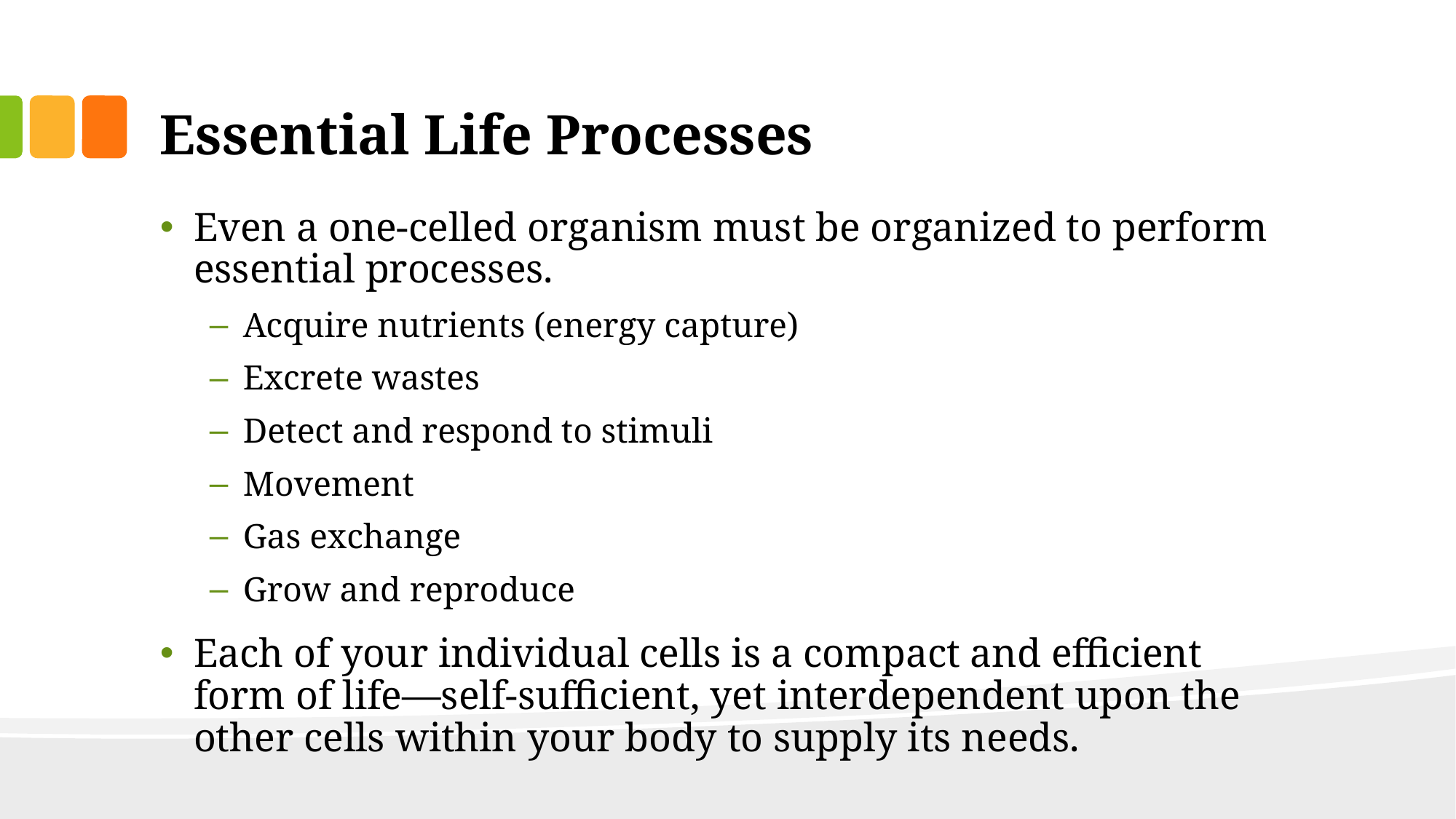

# Essential Life Processes
Even a one-celled organism must be organized to perform essential processes.
Acquire nutrients (energy capture)
Excrete wastes
Detect and respond to stimuli
Movement
Gas exchange
Grow and reproduce
Each of your individual cells is a compact and efficient form of life—self-sufficient, yet interdependent upon the other cells within your body to supply its needs.